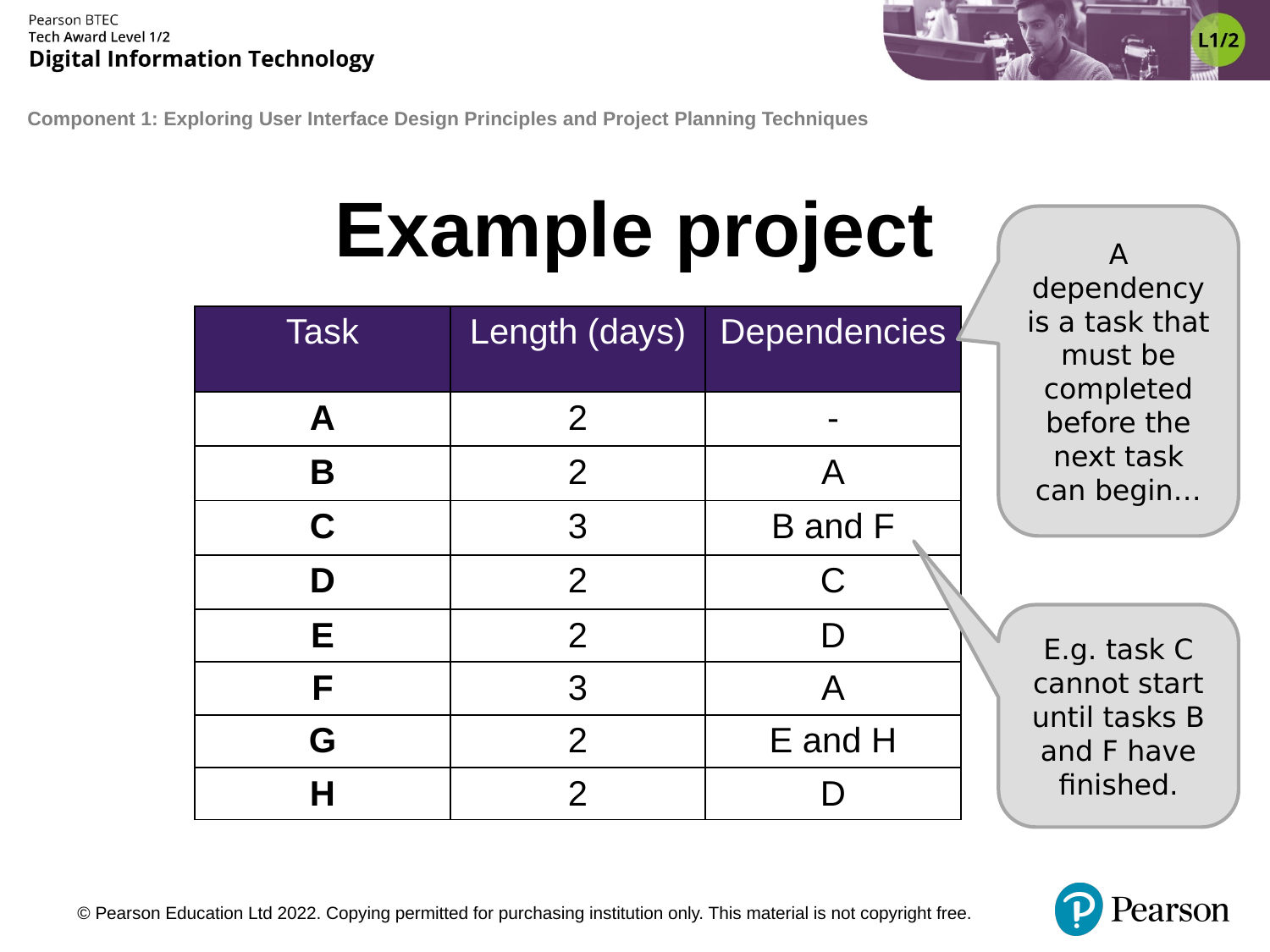

# Example project

A dependency is a task that must be completed before the next task can begin…
| Task | Length (days) | Dependencies |
| --- | --- | --- |
| A | 2 | - |
| B | 2 | A |
| C | 3 | B and F |
| D | 2 | C |
| E | 2 | D |
| F | 3 | A |
| G | 2 | E and H |
| H | 2 | D |

E.g. task C cannot start until tasks B and F have finished.